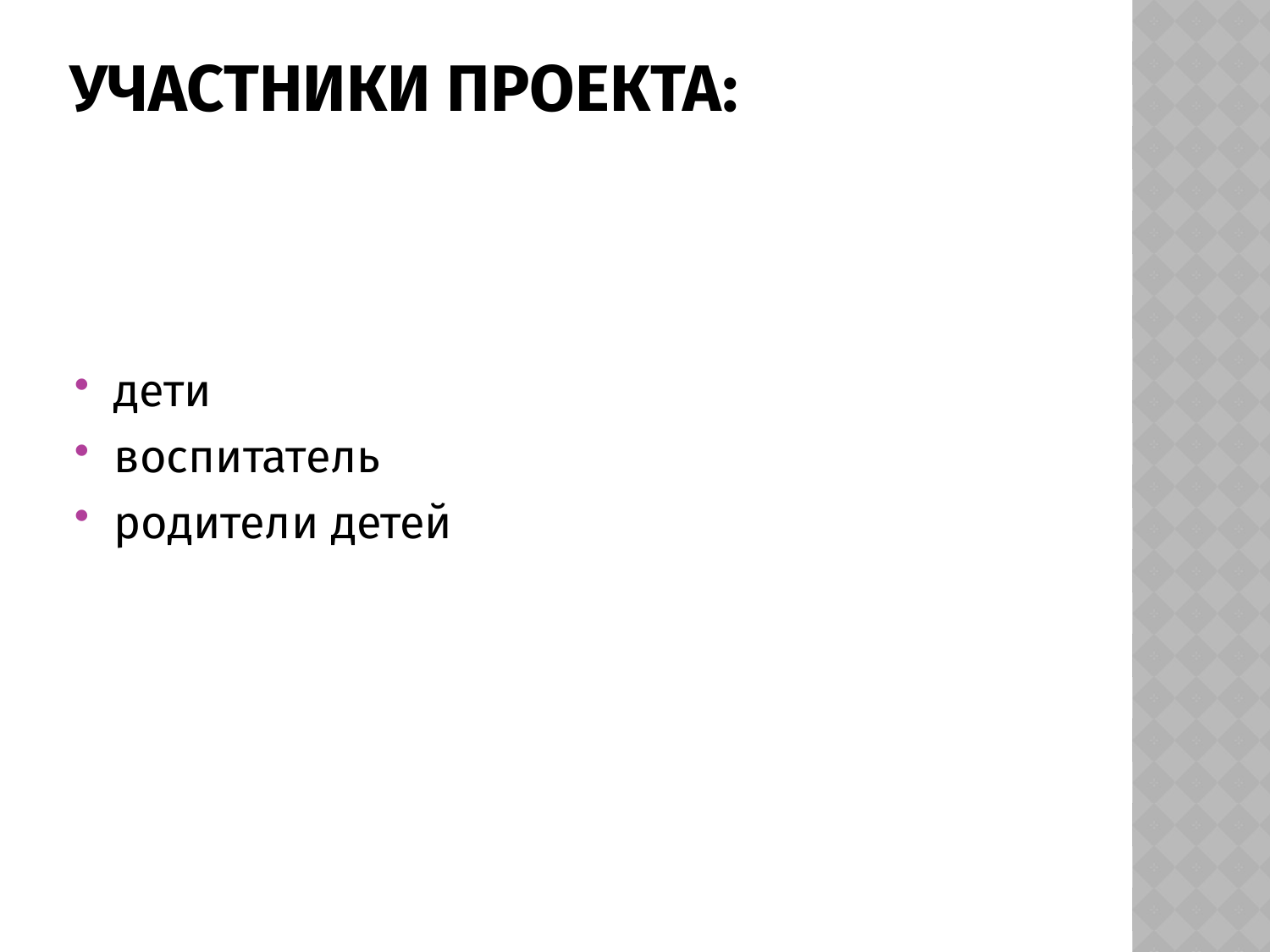

# Участники проекта:

дети
воспитатель
родители детей